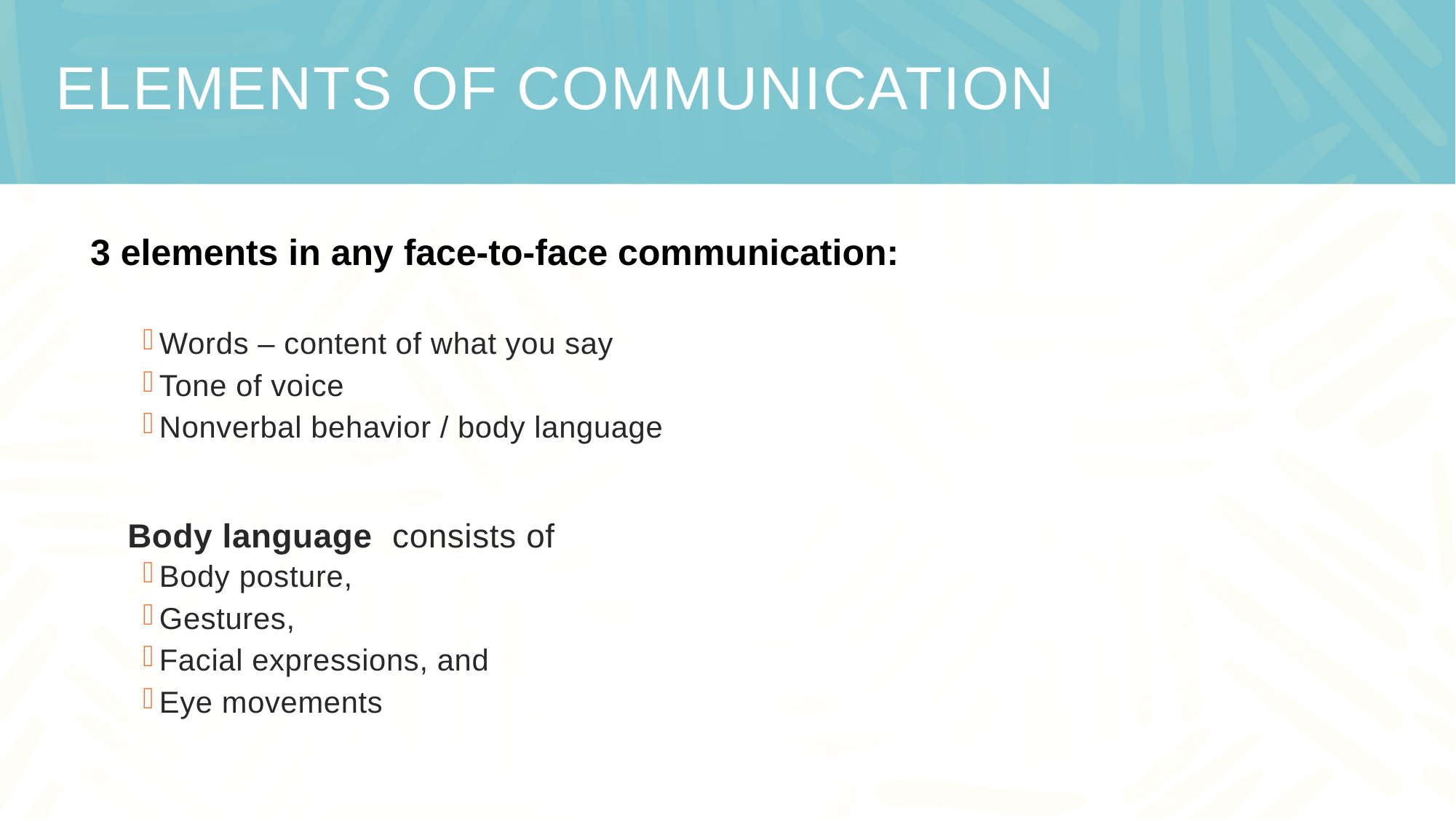

# Elements of communication
3 elements in any face-to-face communication:

Words – content of what you say
Tone of voice
Nonverbal behavior / body language

Body language  consists of
Body posture,
Gestures,
Facial expressions, and
Eye movements